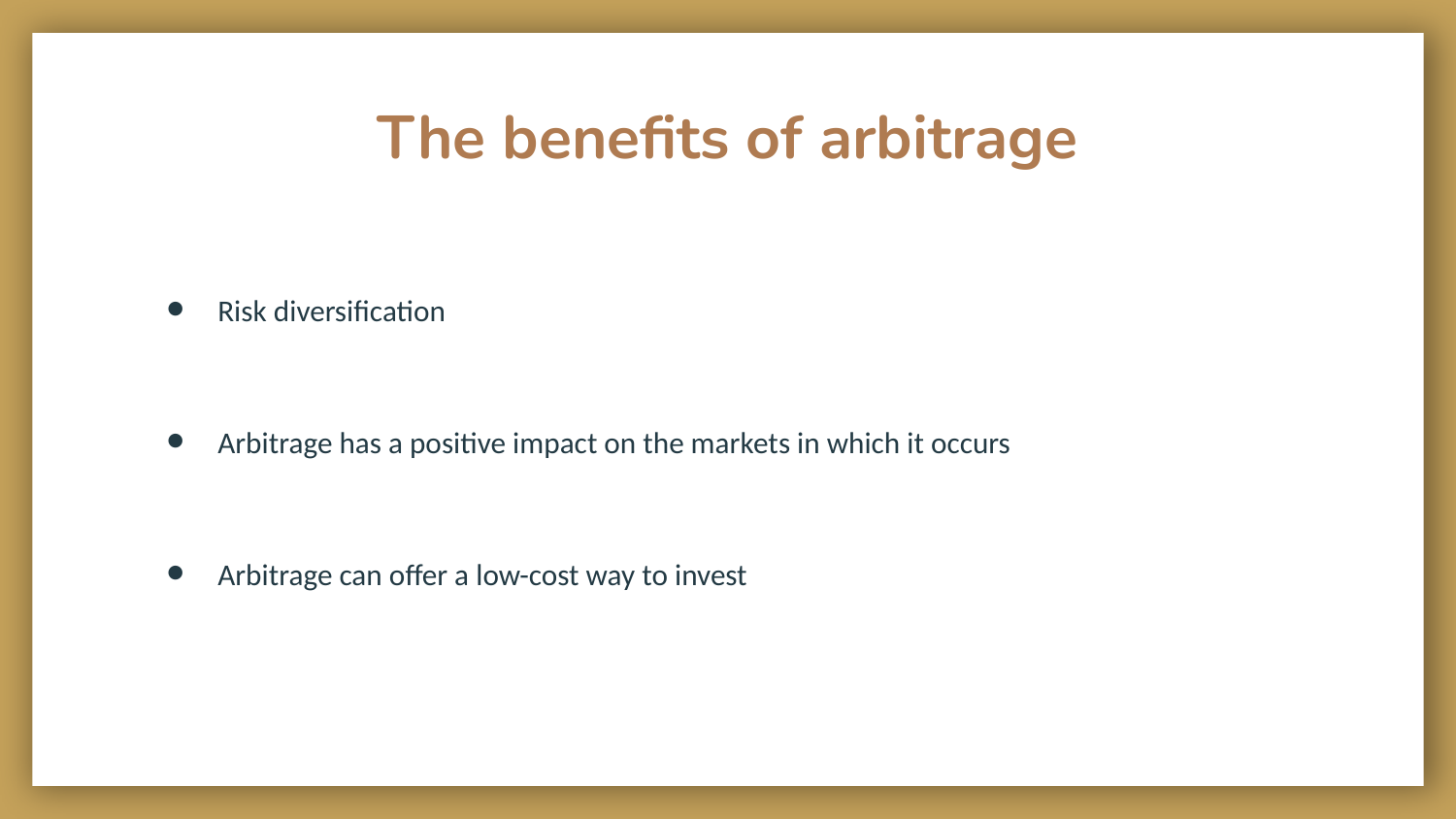

# The benefits of arbitrage
Risk diversification

Arbitrage has a positive impact on the markets in which it occurs

Arbitrage can offer a low-cost way to invest